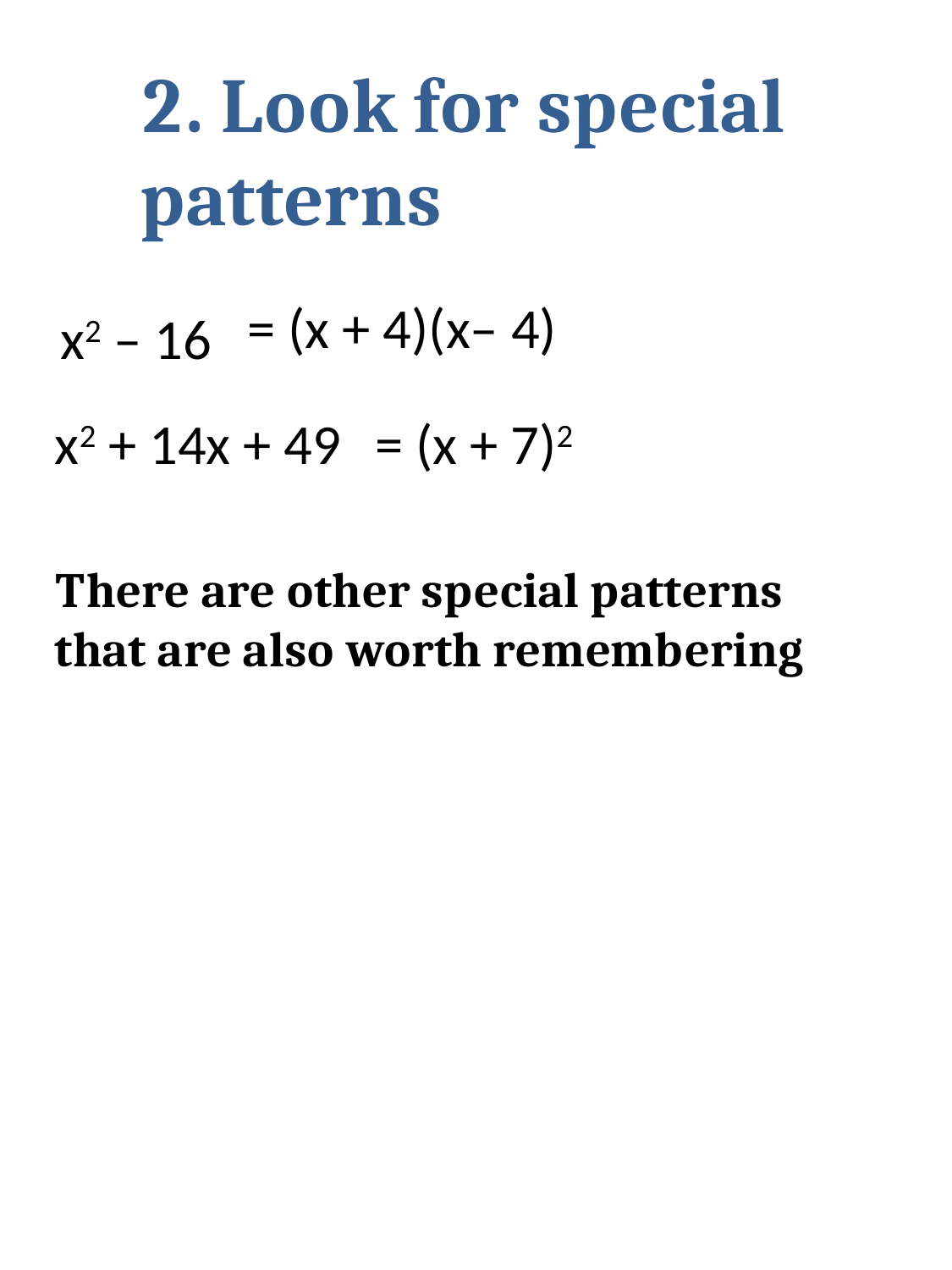

# 2. Look for special patterns
= (x + 4)(x– 4)
x2 – 16
= (x + 7)2
x2 + 14x + 49
There are other special patterns that are also worth remembering